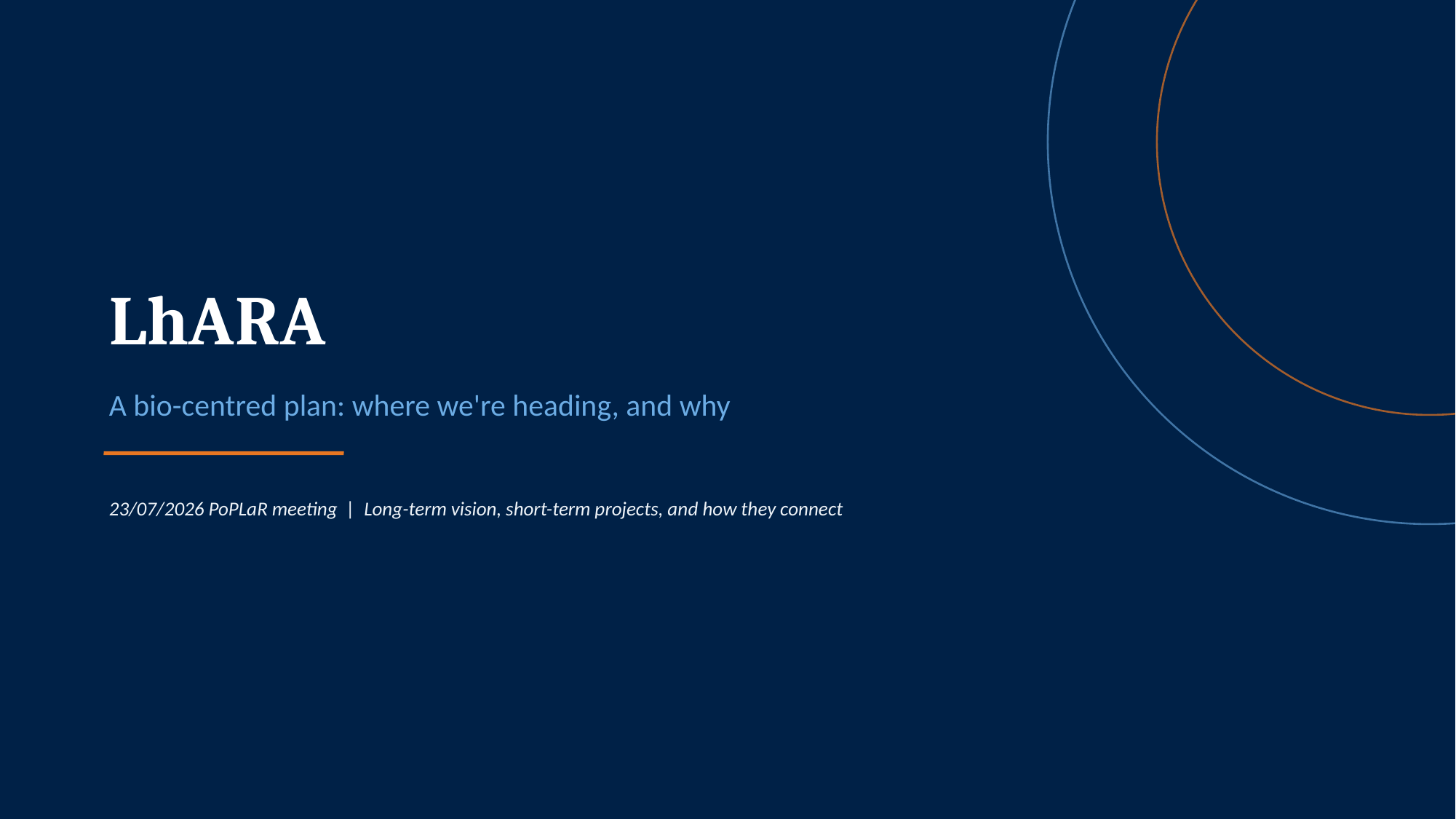

LhARA
A bio-centred plan: where we're heading, and why

23/07/2026 PoPLaR meeting  |  Long-term vision, short-term projects, and how they connect